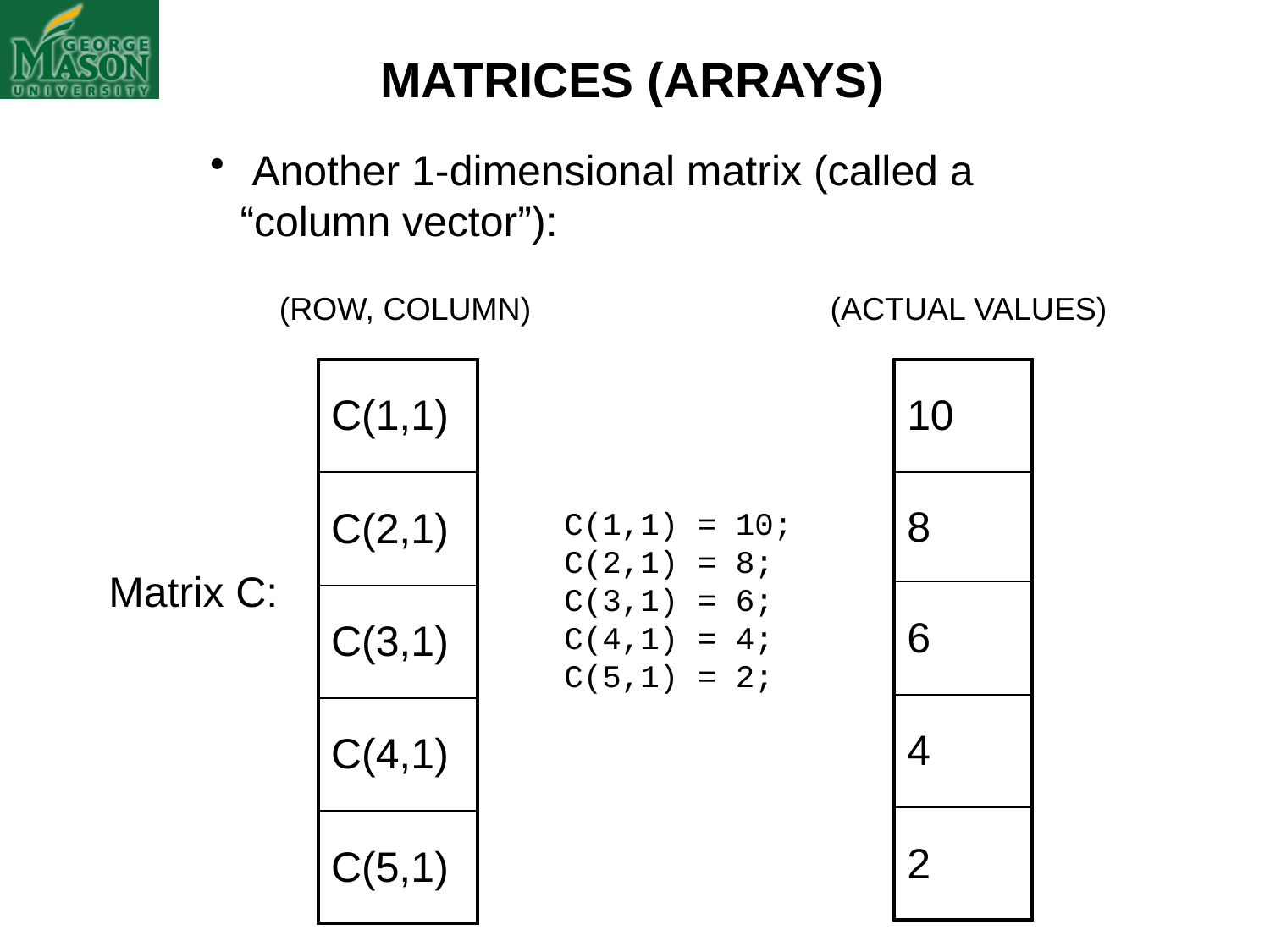

MATRICES (ARRAYS)
 Another 1-dimensional matrix (called a “column vector”):

(ROW, COLUMN)
(ACTUAL VALUES)
| C(1,1) |
| --- |
| C(2,1) |
| C(3,1) |
| C(4,1) |
| C(5,1) |
| 10 |
| --- |
| 8 |
| 6 |
| 4 |
| 2 |
C(1,1) = 10;
C(2,1) = 8;
C(3,1) = 6;
C(4,1) = 4;
C(5,1) = 2;
Matrix C: